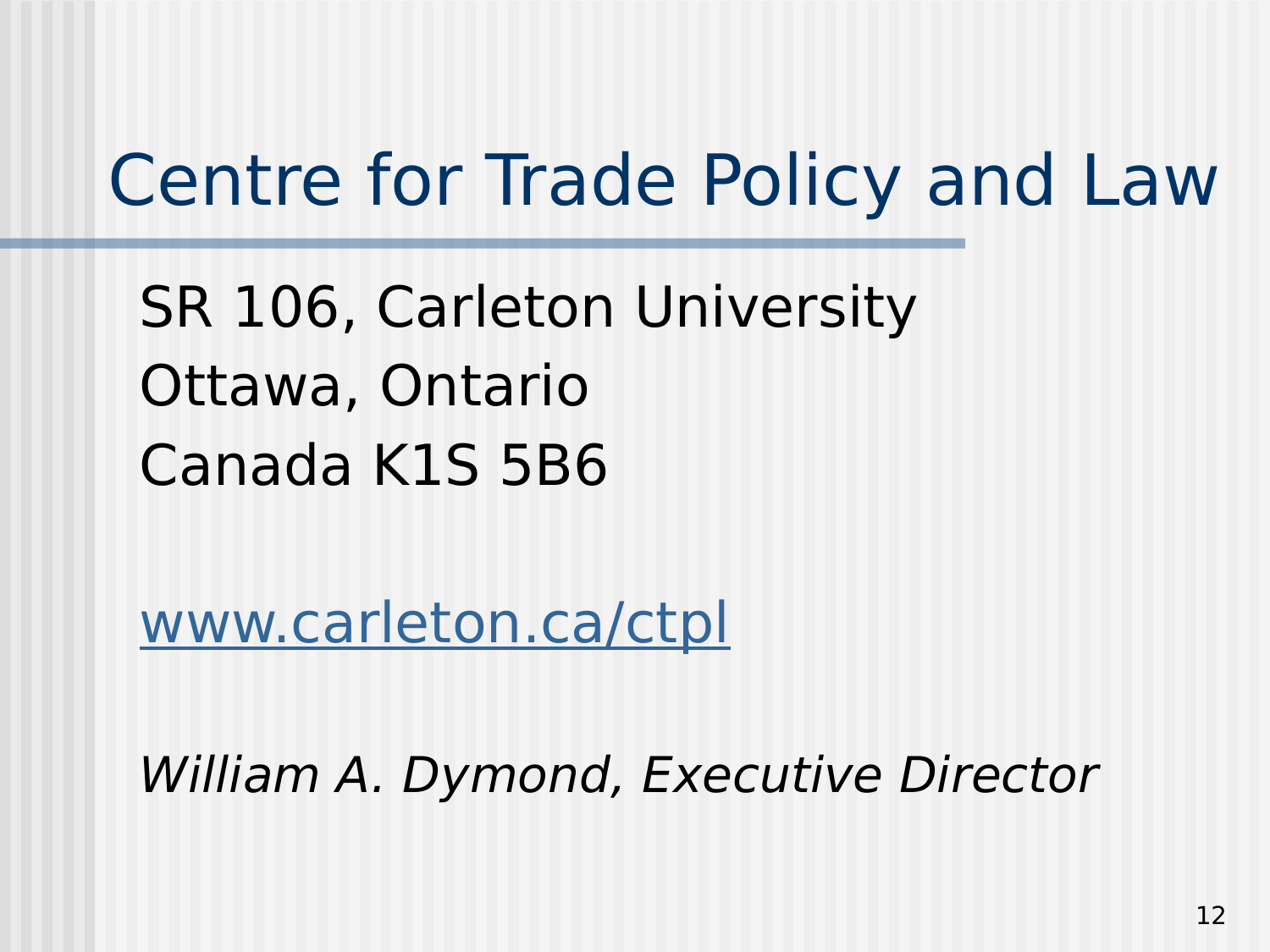

# Centre for Trade Policy and Law
SR 106, Carleton University
Ottawa, Ontario
Canada K1S 5B6

www.carleton.ca/ctpl

William A. Dymond, Executive Director
12